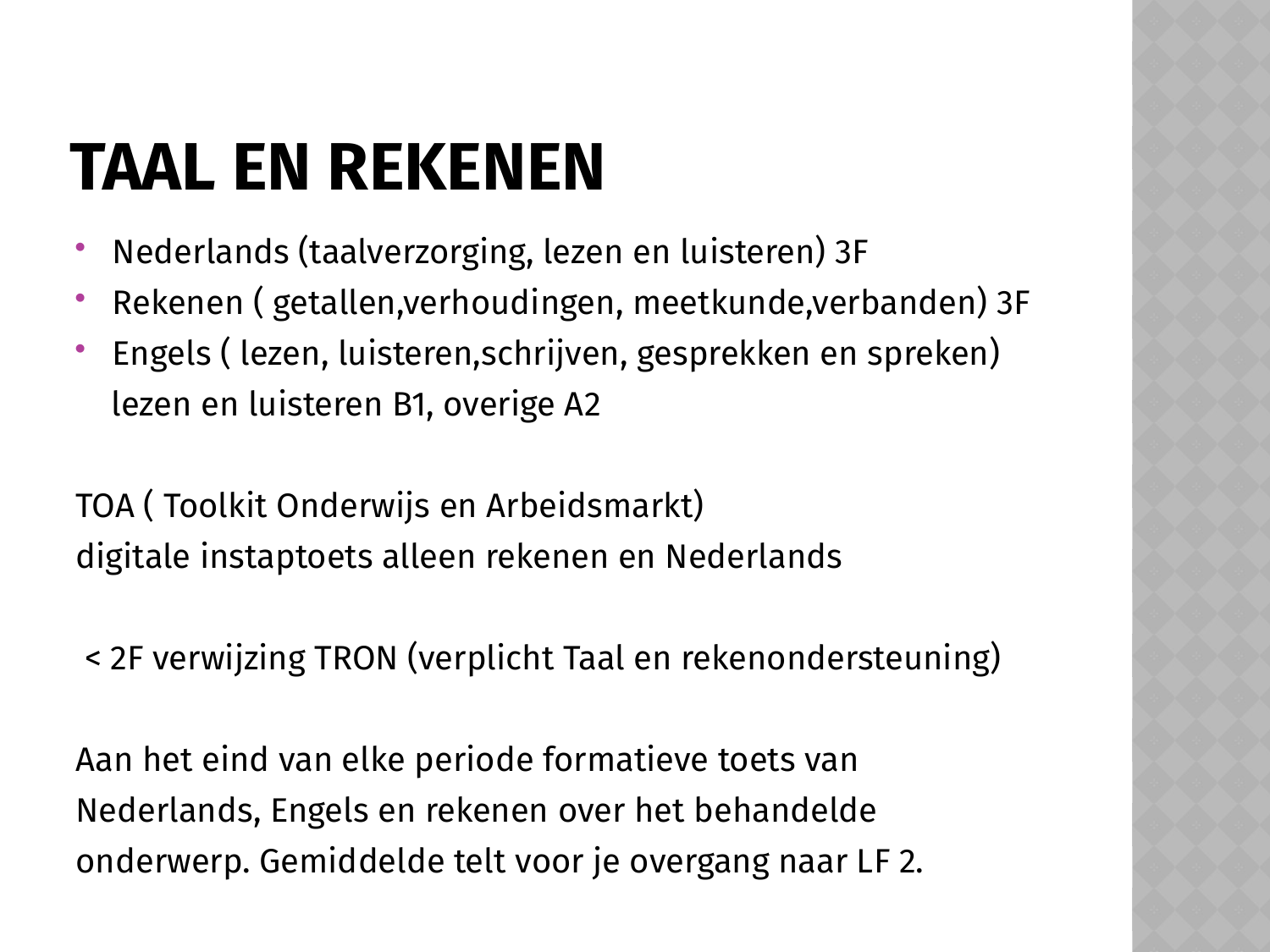

# Taal en rekenen
Nederlands (taalverzorging, lezen en luisteren) 3F
Rekenen ( getallen,verhoudingen, meetkunde,verbanden) 3F
Engels ( lezen, luisteren,schrijven, gesprekken en spreken)
    lezen en luisteren B1, overige A2

TOA ( Toolkit Onderwijs en Arbeidsmarkt)
digitale instaptoets alleen rekenen en Nederlands

 < 2F verwijzing TRON (verplicht Taal en rekenondersteuning)

Aan het eind van elke periode formatieve toets van
Nederlands, Engels en rekenen over het behandelde
onderwerp. Gemiddelde telt voor je overgang naar LF 2.